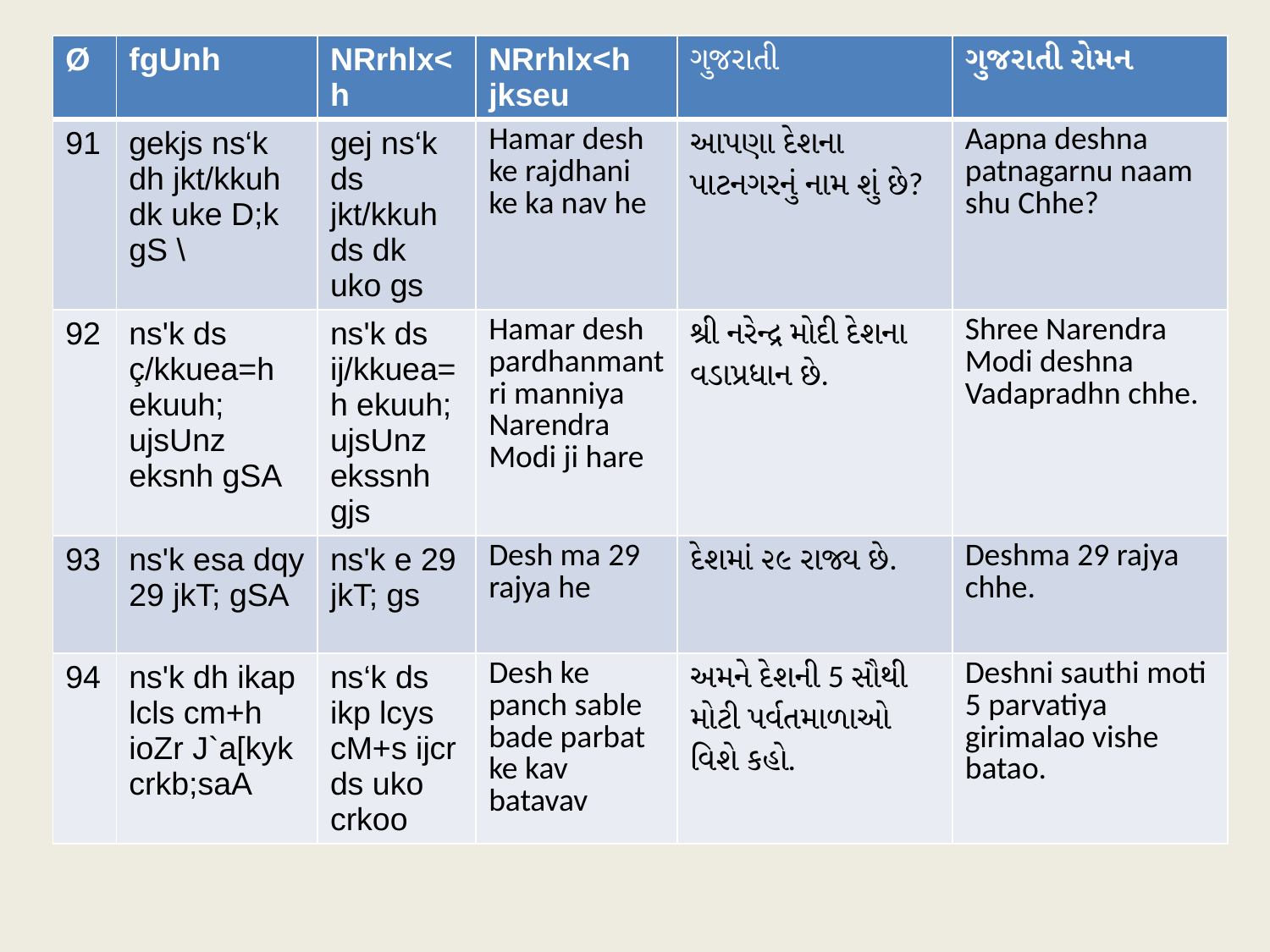

| Ø | fgUnh | NRrhlx<h | NRrhlx<h jkseu | ગુજરાતી | ગુજરાતી રોમન |
| --- | --- | --- | --- | --- | --- |
| 91 | gekjs ns‘k dh jkt/kkuh dk uke D;k gS \ | gej ns‘k ds jkt/kkuh ds dk uko gs | Hamar desh ke rajdhani ke ka nav he | આપણા દેશના પાટનગરનું નામ શું છે? | Aapna deshna patnagarnu naam shu Chhe? |
| 92 | ns'k ds ç/kkuea=h ekuuh; ujsUnz eksnh gSA | ns'k ds ij/kkuea=h ekuuh; ujsUnz ekssnh gjs | Hamar desh pardhanmantri manniya Narendra Modi ji hare | શ્રી નરેન્દ્ર મોદી દેશના વડાપ્રધાન છે. | Shree Narendra Modi deshna Vadapradhn chhe. |
| 93 | ns'k esa dqy 29 jkT; gSA | ns'k e 29 jkT; gs | Desh ma 29 rajya he | દેશમાં ૨૯ રાજ્ય છે. | Deshma 29 rajya chhe. |
| 94 | ns'k dh ikap lcls cm+h ioZr J`a[kyk crkb;saA | ns‘k ds ikp lcys cM+s ijcr ds uko crkoo | Desh ke panch sable bade parbat ke kav batavav | અમને દેશની 5 સૌથી મોટી પર્વતમાળાઓ વિશે કહો. | Deshni sauthi moti 5 parvatiya girimalao vishe batao. |
#